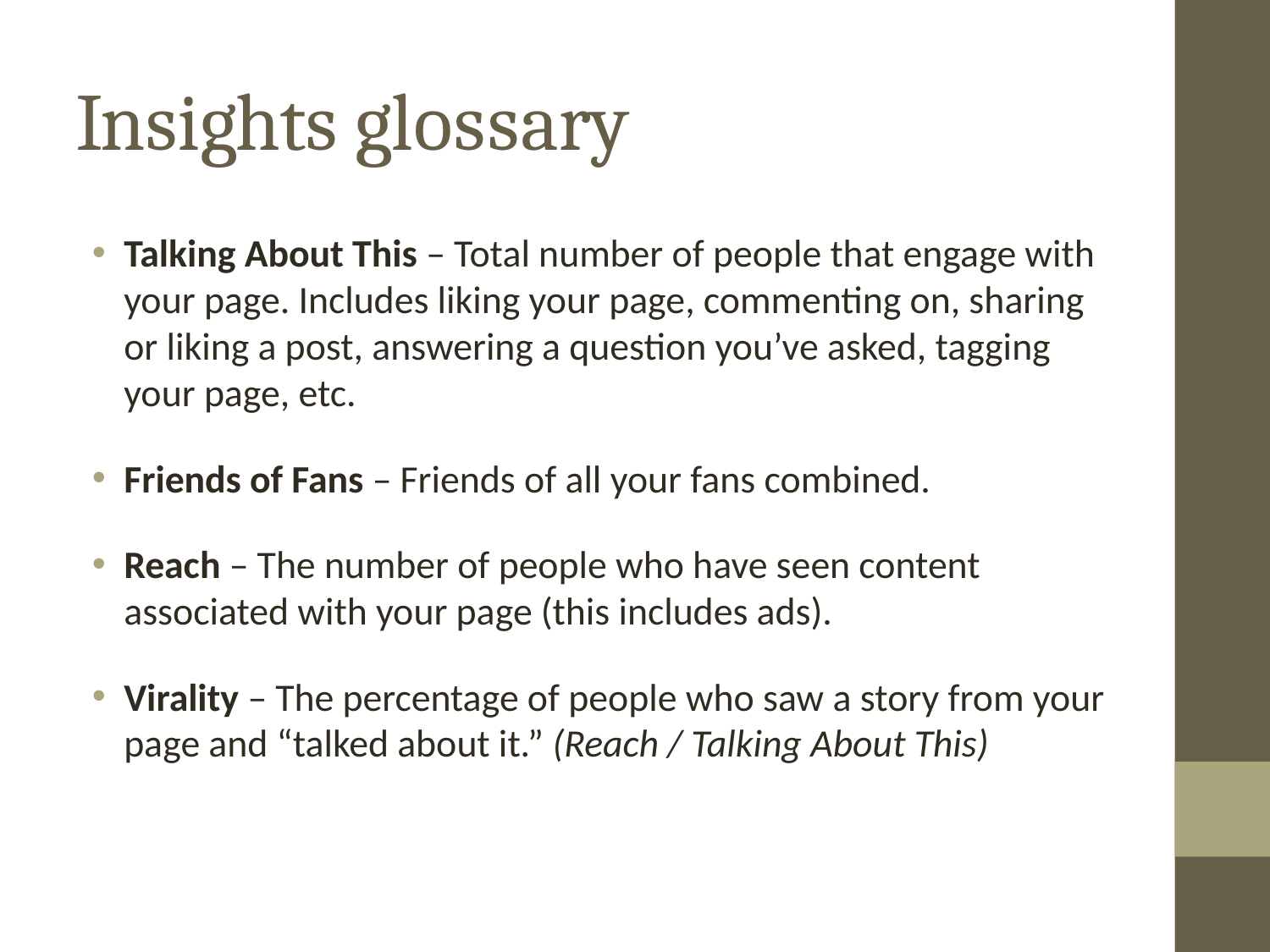

# Insights glossary
Talking About This – Total number of people that engage with your page. Includes liking your page, commenting on, sharing or liking a post, answering a question you’ve asked, tagging your page, etc.
Friends of Fans – Friends of all your fans combined.
Reach – The number of people who have seen content associated with your page (this includes ads).
Virality – The percentage of people who saw a story from your page and “talked about it.” (Reach / Talking About This)